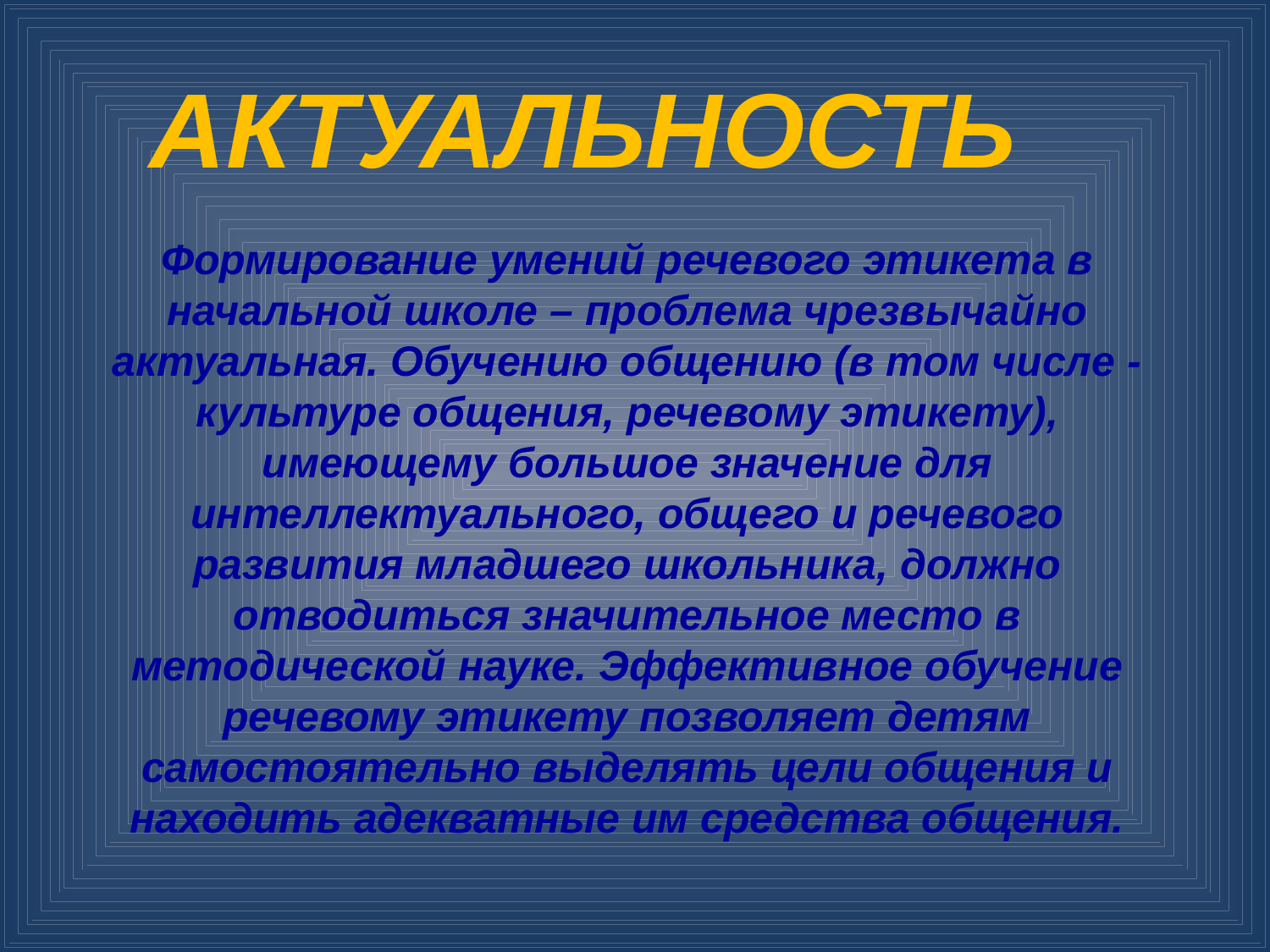

АКТУАЛЬНОСТЬ
Формирование умений речевого этикета в начальной школе – проблема чрезвычайно актуальная. Обучению общению (в том числе - культуре общения, речевому этикету), имеющему большое значение для интеллектуального, общего и речевого развития младшего школьника, должно отводиться значительное место в методической науке. Эффективное обучение речевому этикету позволяет детям самостоятельно выделять цели общения и находить адекватные им средства общения.